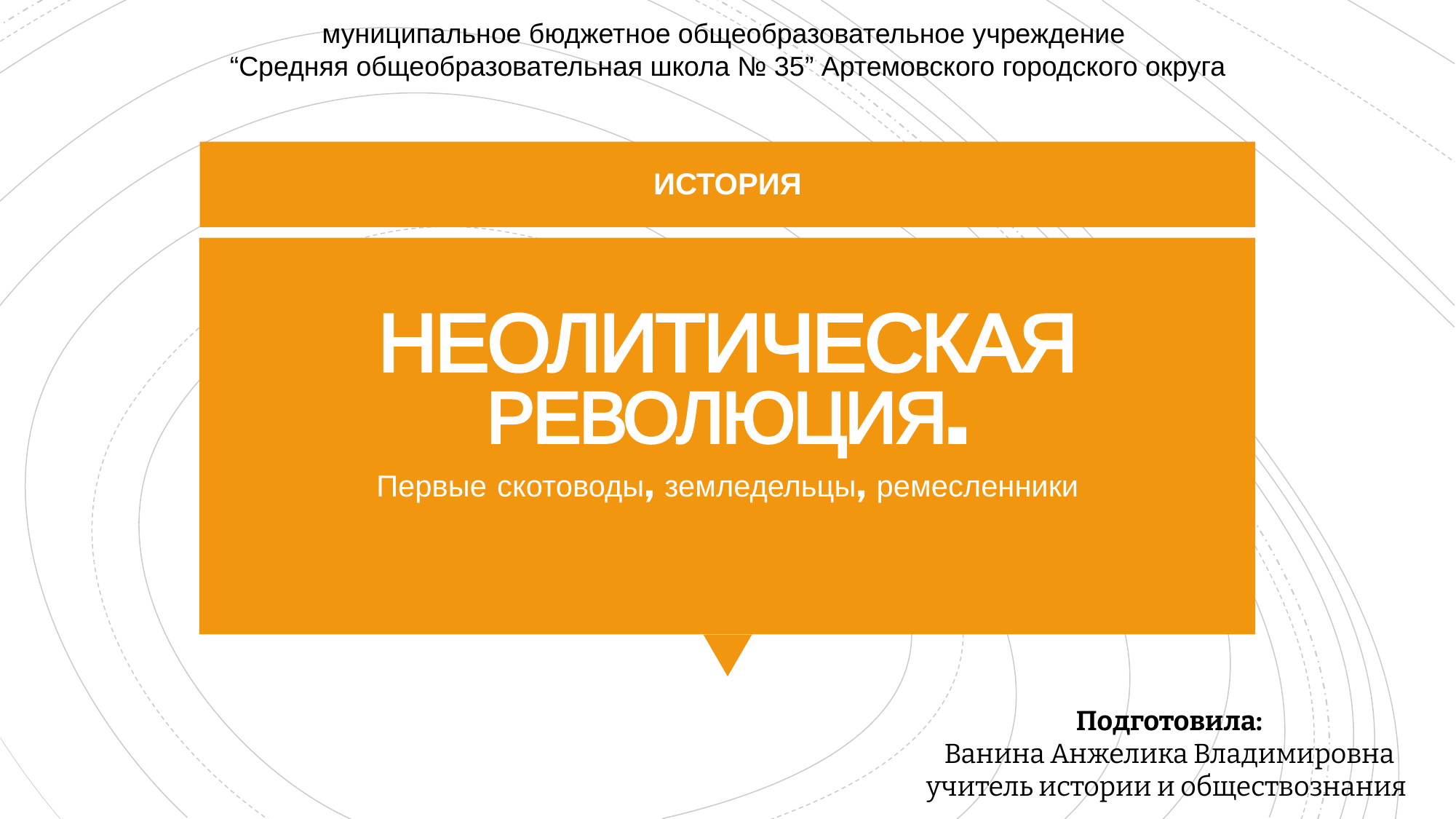

муниципальное бюджетное общеобразовательное учреждение
“Средняя общеобразовательная школа № 35” Артемовского городского округа
ИСТОРИЯ
# НЕОЛИТИЧЕСКАЯ РЕВОЛЮЦИЯ.
Первые скотоводы, земледельцы, ремесленники
Подготовила:
Ванина Анжелика Владимировна
учитель истории и обществознания